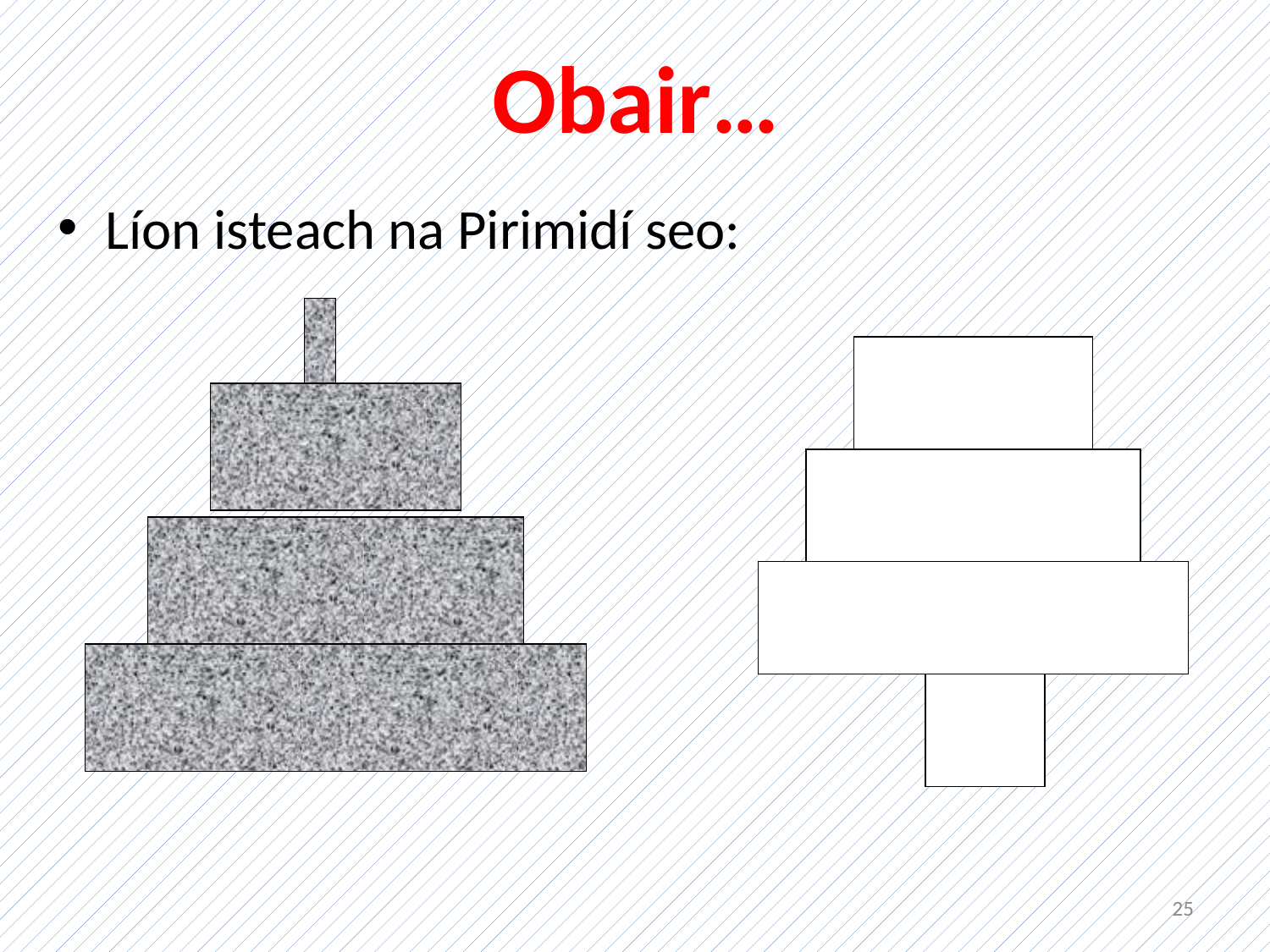

# Obair…
Líon isteach na Pirimidí seo:

25